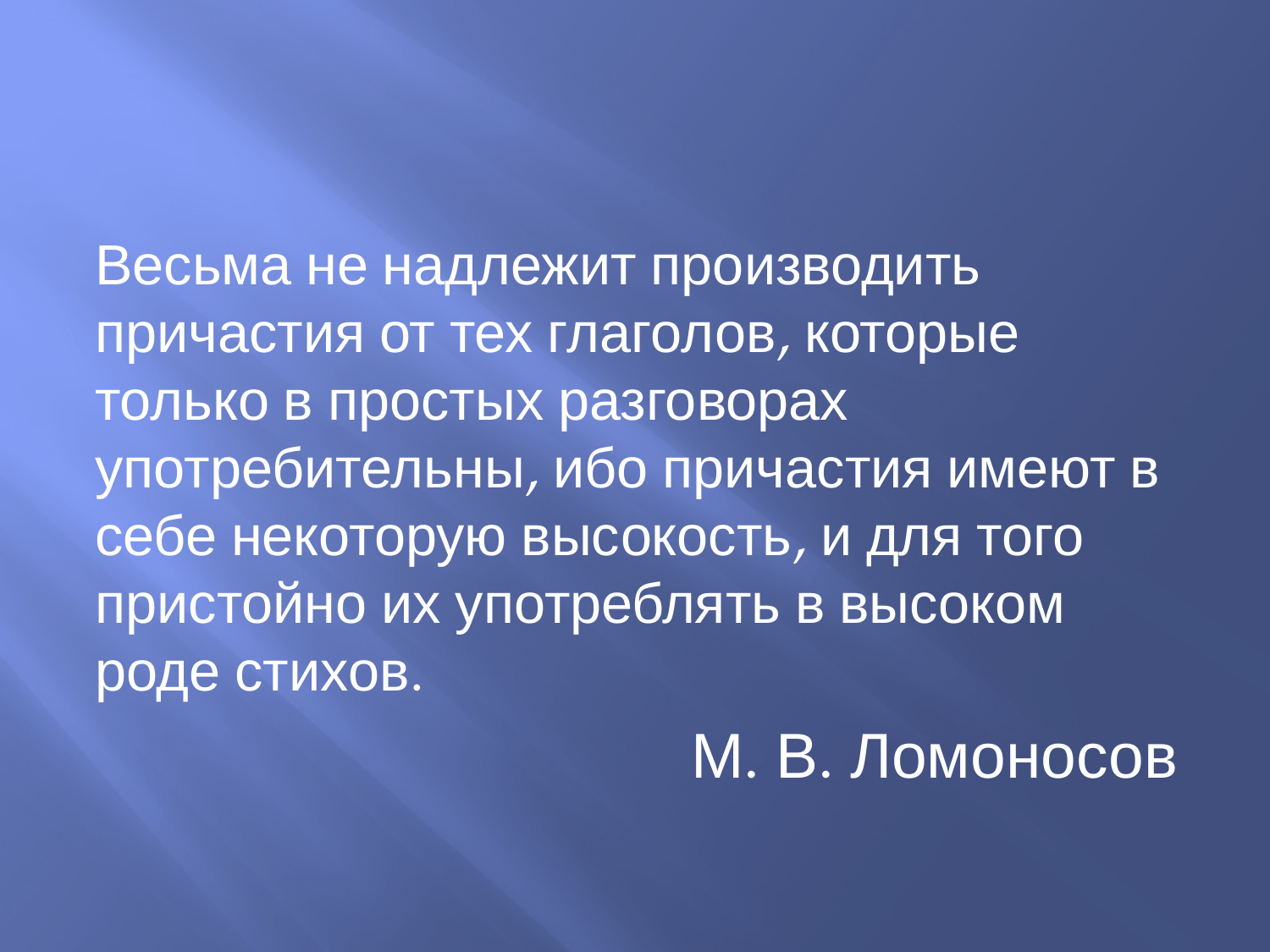

#
Весьма не надлежит производить причастия от тех глаголов, которые только в простых разговорах употребительны, ибо причастия имеют в себе некоторую высокость, и для того пристойно их употреблять в высоком роде стихов.
                            М. В. Ломоносов